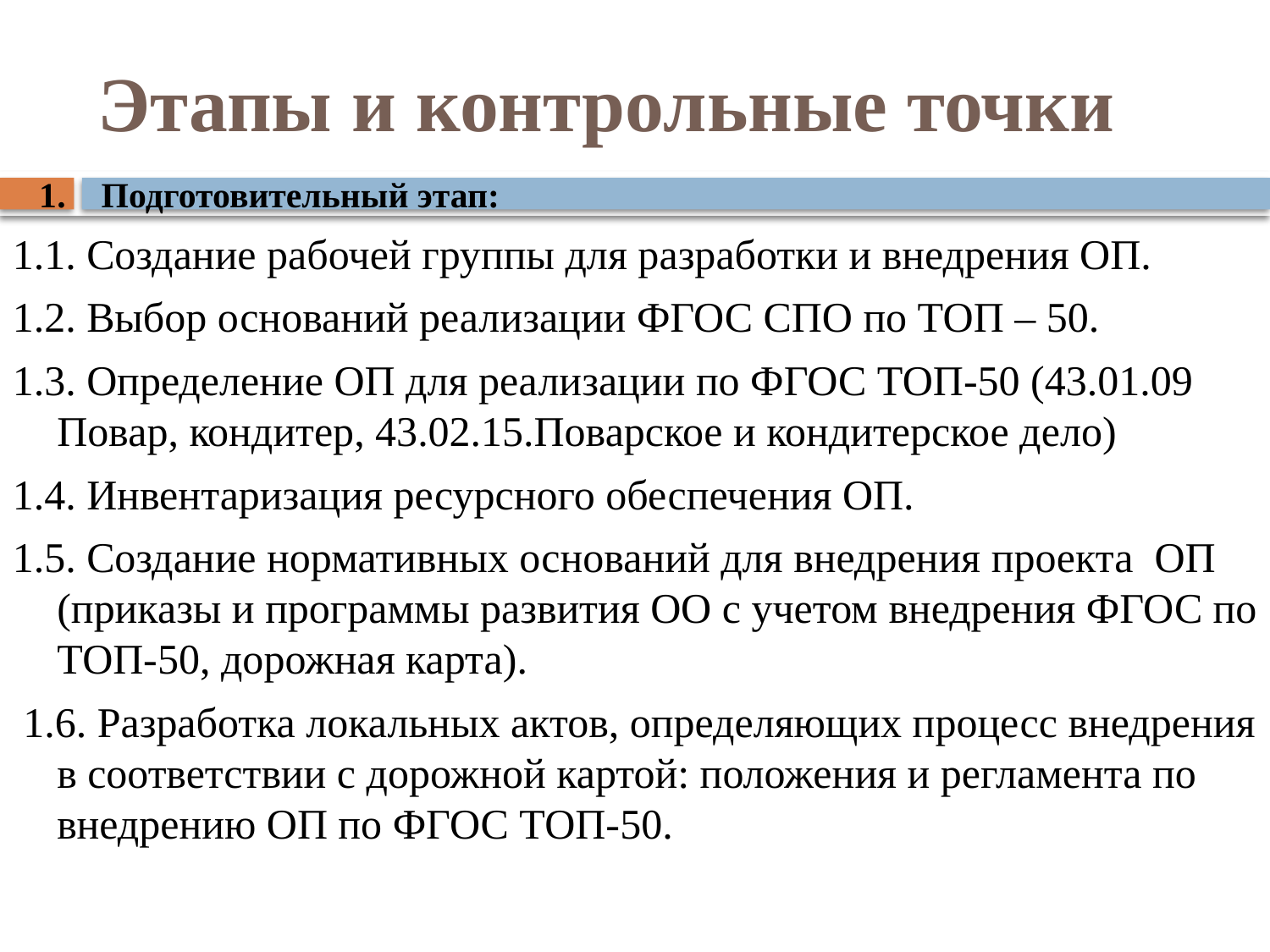

# Этапы и контрольные точки
   1.    Подготовительный этап:
1.1. Создание рабочей группы для разработки и внедрения ОП.
1.2. Выбор оснований реализации ФГОС СПО по ТОП – 50.
1.3. Определение ОП для реализации по ФГОС ТОП-50 (43.01.09 Повар, кондитер, 43.02.15.Поварское и кондитерское дело)
1.4. Инвентаризация ресурсного обеспечения ОП.
1.5. Создание нормативных оснований для внедрения проекта  ОП  (приказы и программы развития ОО с учетом внедрения ФГОС по ТОП-50, дорожная карта).
 1.6. Разработка локальных актов, определяющих процесс внедрения в соответствии с дорожной картой: положения и регламента по внедрению ОП по ФГОС ТОП-50.